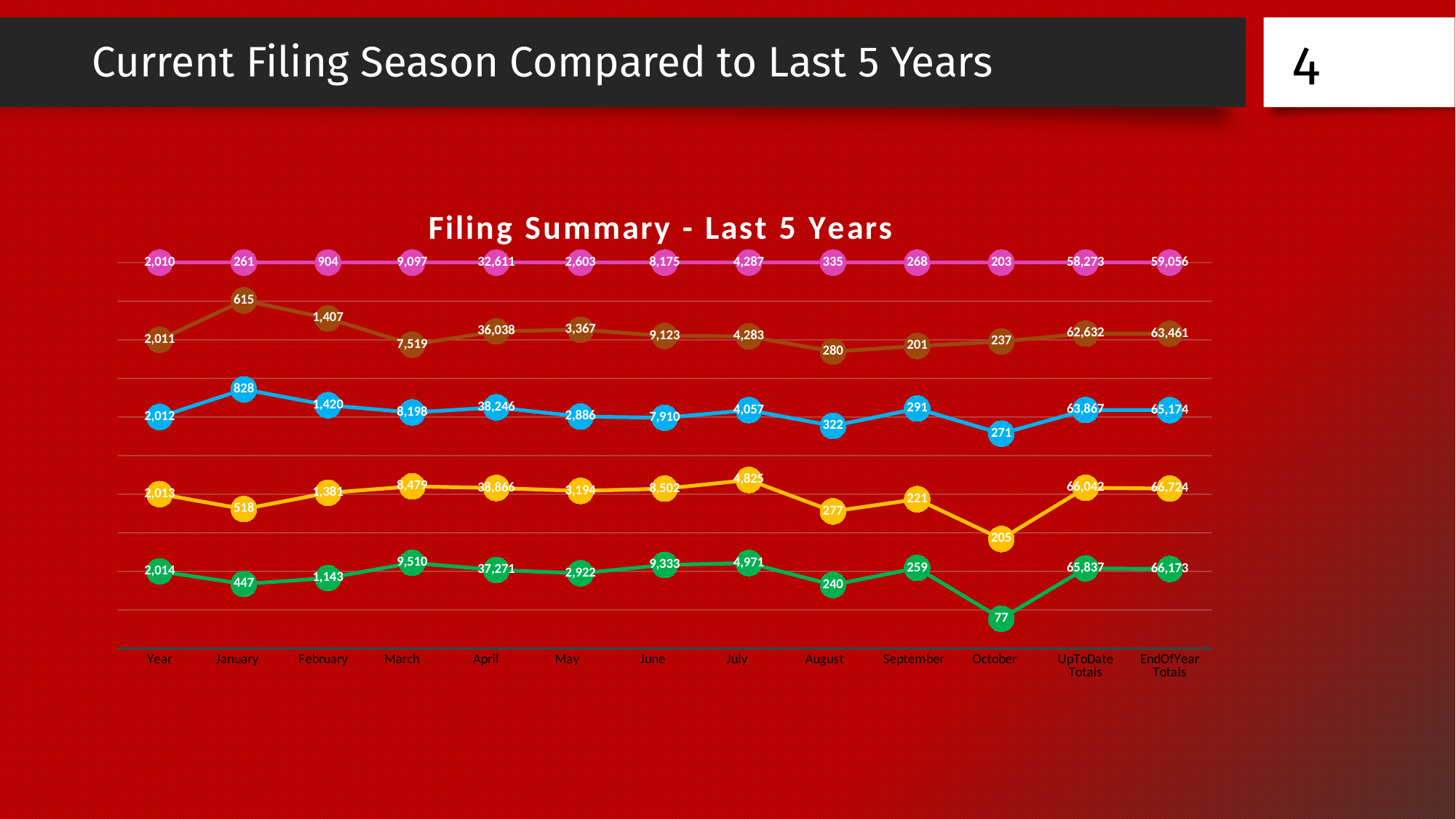

# Current Filing Season Compared to Last 5 Years
4

### Chart: Filing Summary - Last 5 Years

| Category | 2014 | 2013 | 2012 | 2011 | 2010 |
|---|---|---|---|---|---|
| Year | 2014.0 | 2013.0 | 2012.0 | 2011.0 | 2010.0 |
| January     | 447.0 | 518.0 | 828.0 | 615.0 | 261.0 |
| February    | 1143.0 | 1381.0 | 1420.0 | 1407.0 | 904.0 |
| March       | 9510.0 | 8479.0 | 8198.0 | 7519.0 | 9097.0 |
| April       | 37271.0 | 38866.0 | 38246.0 | 36038.0 | 32611.0 |
| May         | 2922.0 | 3194.0 | 2886.0 | 3367.0 | 2603.0 |
| June        | 9333.0 | 8502.0 | 7910.0 | 9123.0 | 8175.0 |
| July        | 4971.0 | 4825.0 | 4057.0 | 4283.0 | 4287.0 |
| August      | 240.0 | 277.0 | 322.0 | 280.0 | 335.0 |
| September   | 259.0 | 221.0 | 291.0 | 201.0 | 268.0 |
| October     | 77.0 | 205.0 | 271.0 | 237.0 | 203.0 |
| UpToDate Totals | 65837.0 | 66042.0 | 63867.0 | 62632.0 | 58273.0 |
| EndOfYear Totals | 66173.0 | 66724.0 | 65174.0 | 63461.0 | 59056.0 |